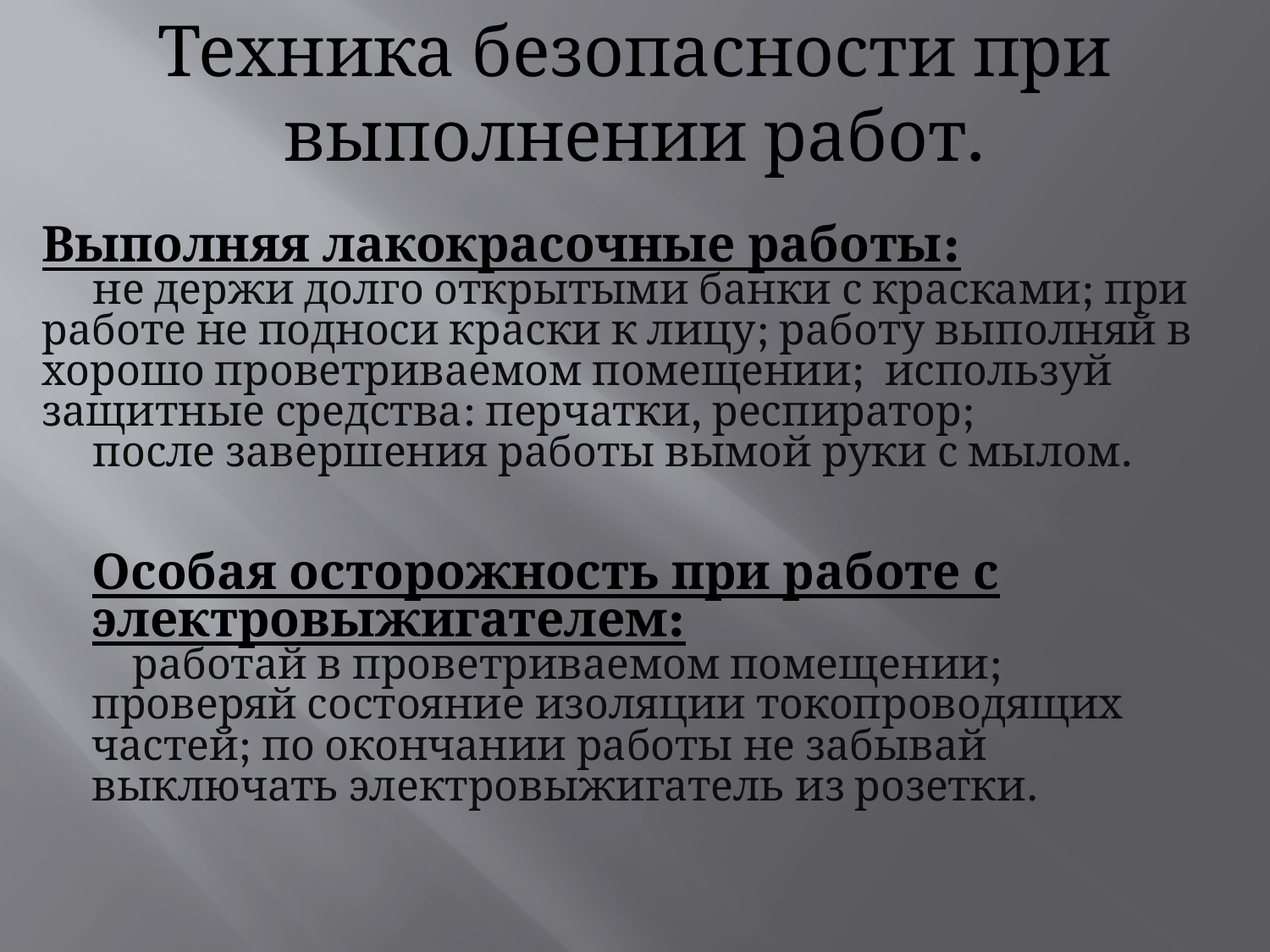

Техника безопасности при выполнении работ.
Выполняя лакокрасочные работы:
     не держи долго открытыми банки с красками; при работе не подноси краски к лицу; работу выполняй в хорошо проветриваемом помещении;  используй защитные средства: перчатки, респиратор;
     после завершения работы вымой руки с мылом.
Особая осторожность при работе с электровыжигателем:
    работай в проветриваемом помещении;  проверяй состояние изоляции токопроводящих частей; по окончании работы не забывай выключать электровыжигатель из розетки.